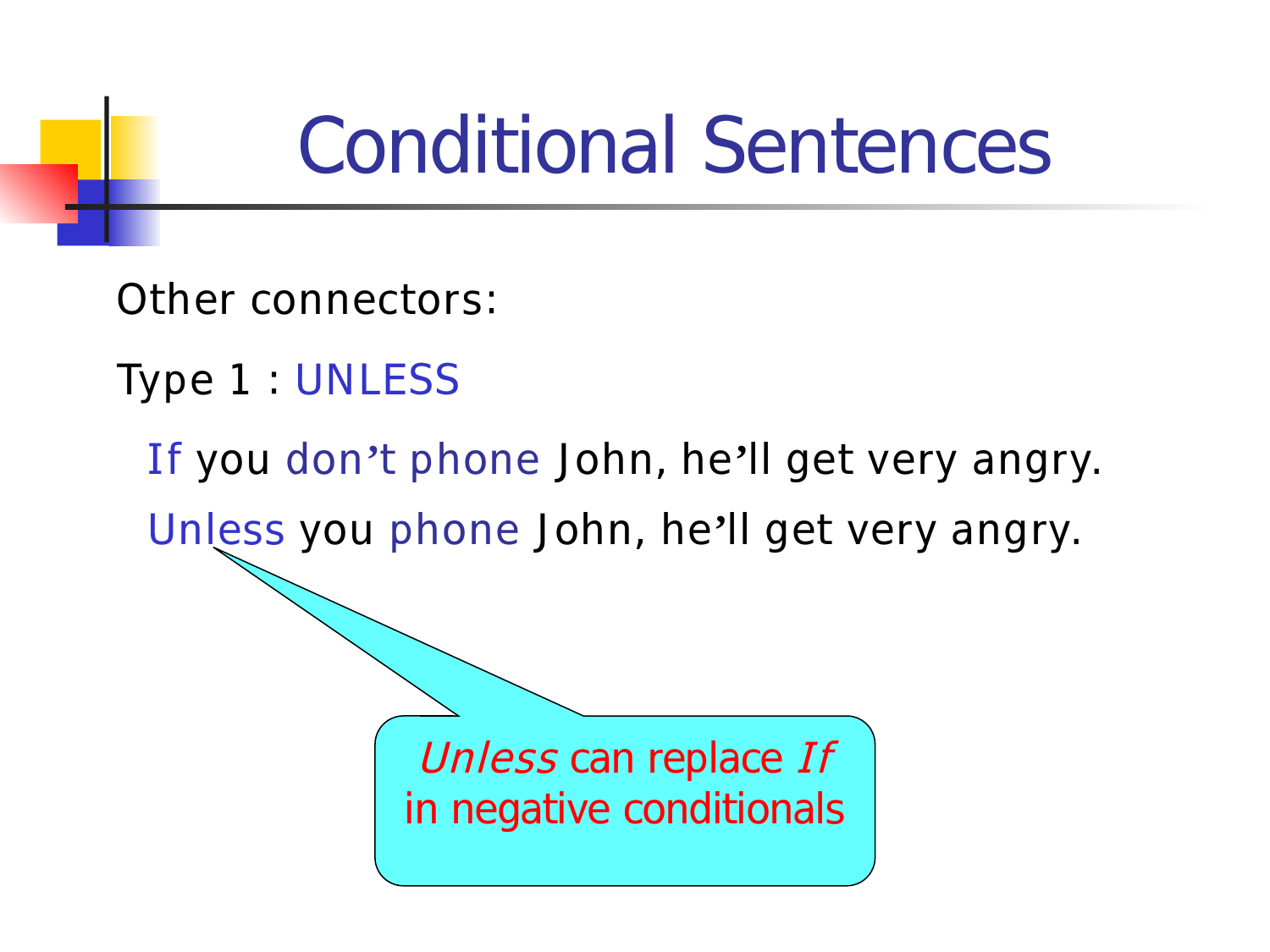

# Conditional Sentences
Other connectors:
Type 1 : UNLESS
If you don’t phone John, he’ll get very angry.
Unless you phone John, he’ll get very angry.
Unless can replace If in negative conditionals